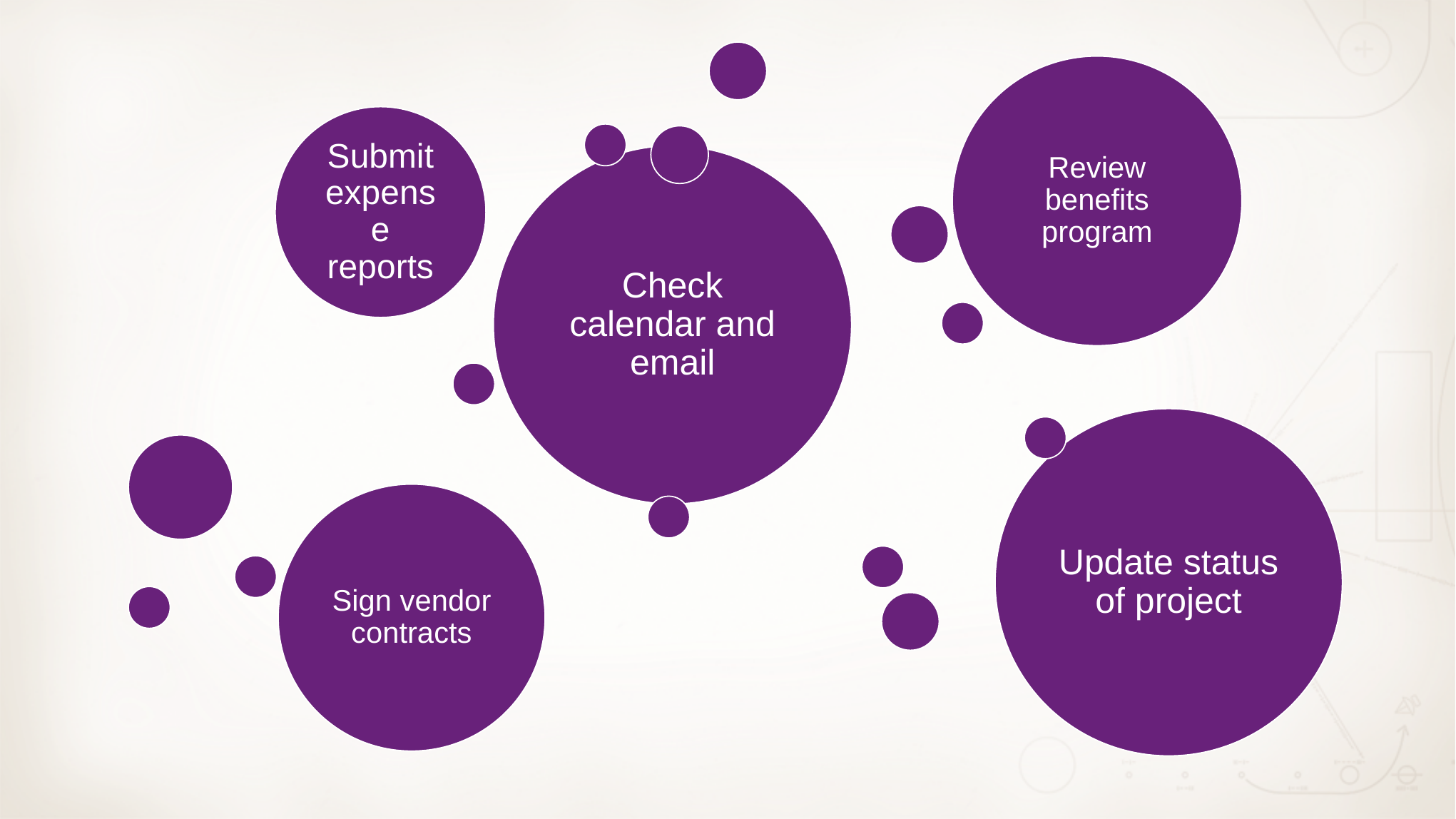

Check calendar and email
Submit expense reports
Review benefits program
Update status of project
Sign vendor contracts